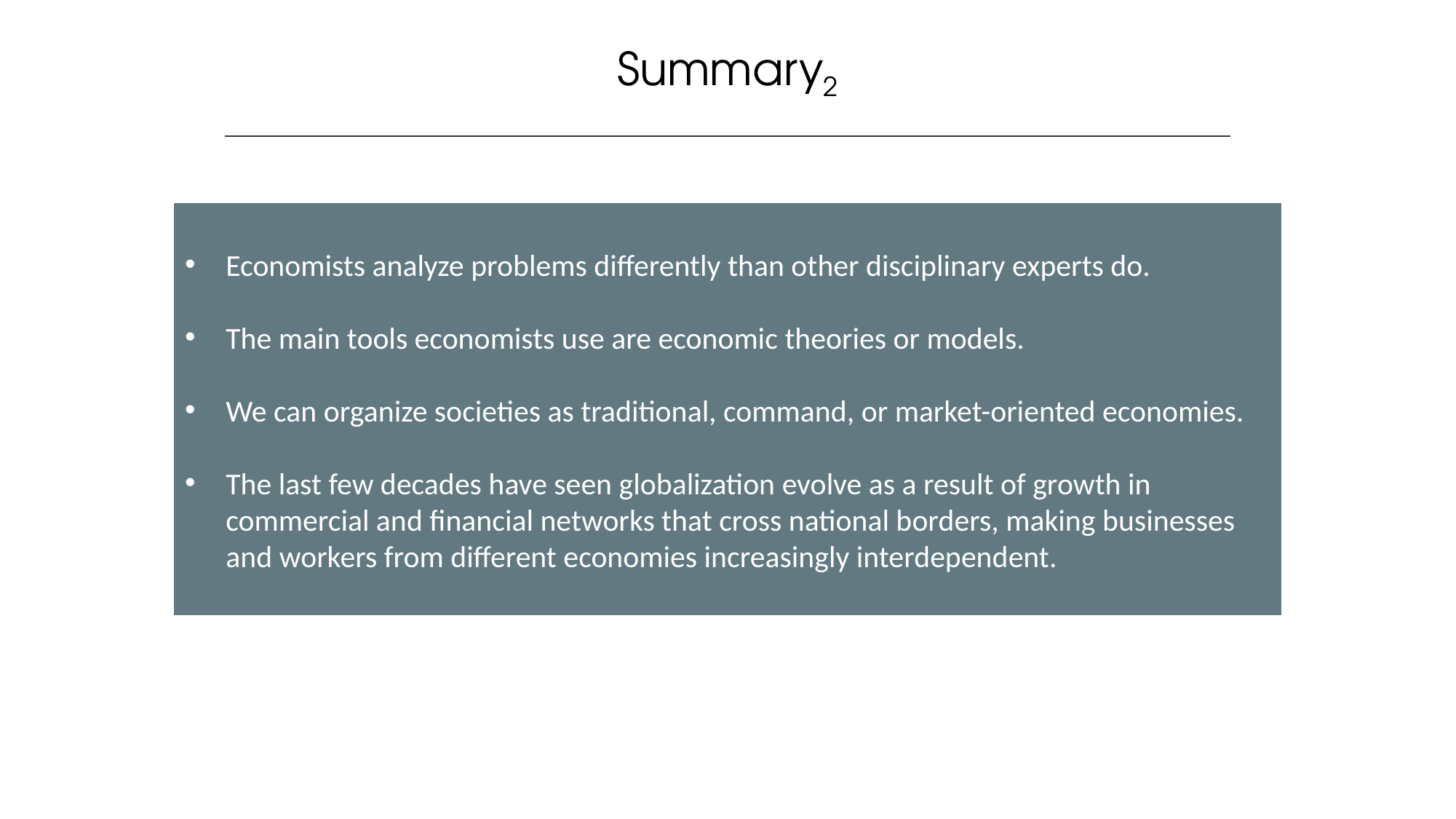

Summary2

Economists analyze problems differently than other disciplinary experts do.

The main tools economists use are economic theories or models.

We can organize societies as traditional, command, or market-oriented economies.

The last few decades have seen globalization evolve as a result of growth in commercial and financial networks that cross national borders, making businesses and workers from different economies increasingly interdependent.